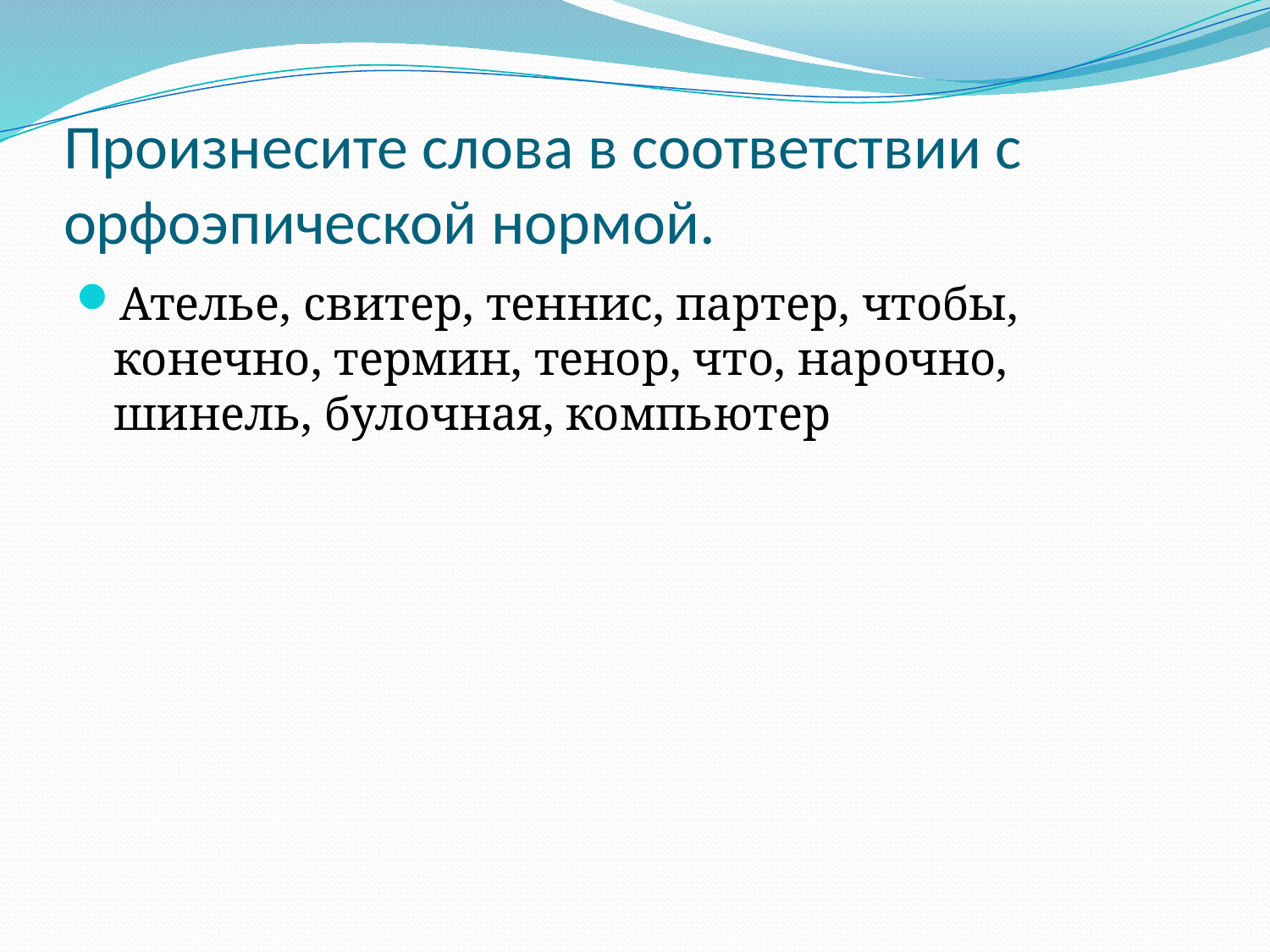

# Произнесите слова в соответствии с орфоэпической нормой.
Ателье, свитер, теннис, партер, чтобы, конечно, термин, тенор, что, нарочно, шинель, булочная, компьютер